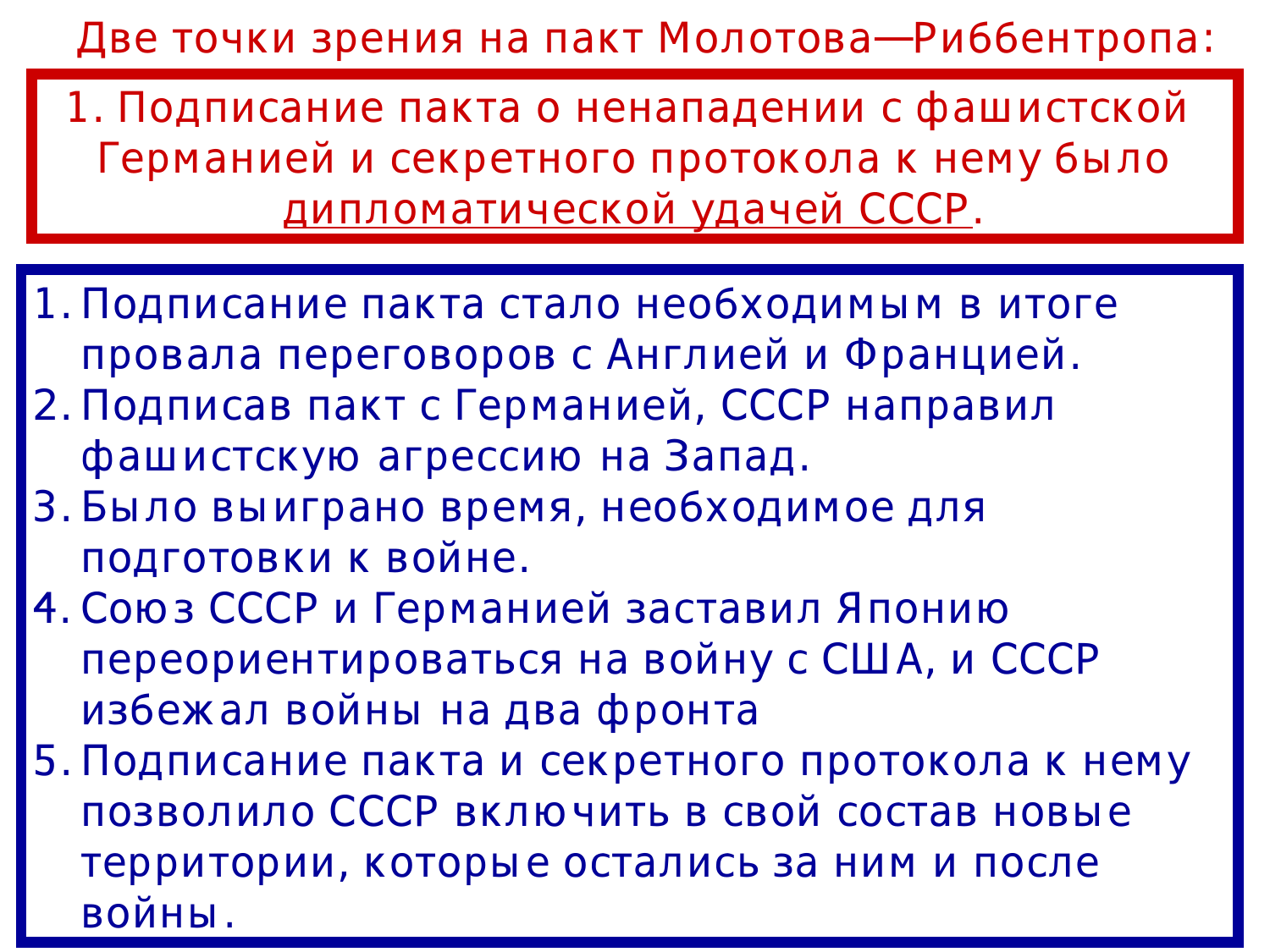

Две точки зрения на пакт Молотова—Риббентропа:

1. Подписание пакта о ненападении с фашистской  Германией и секретного протокола к нему было дипломатической удачей СССР.
Подписание пакта стало необходимым в итоге провала переговоров с Англией и Францией.
Подписав пакт с Германией, СССР направил фашистскую агрессию на Запад.
Было выиграно время, необходимое для подготовки к войне.
Союз СССР и Германией заставил Японию переориентироваться на войну с США, и СССР избежал войны на два фронта
Подписание пакта и секретного протокола к нему позволило СССР включить в свой состав новые территории, которые остались за ним и после войны.